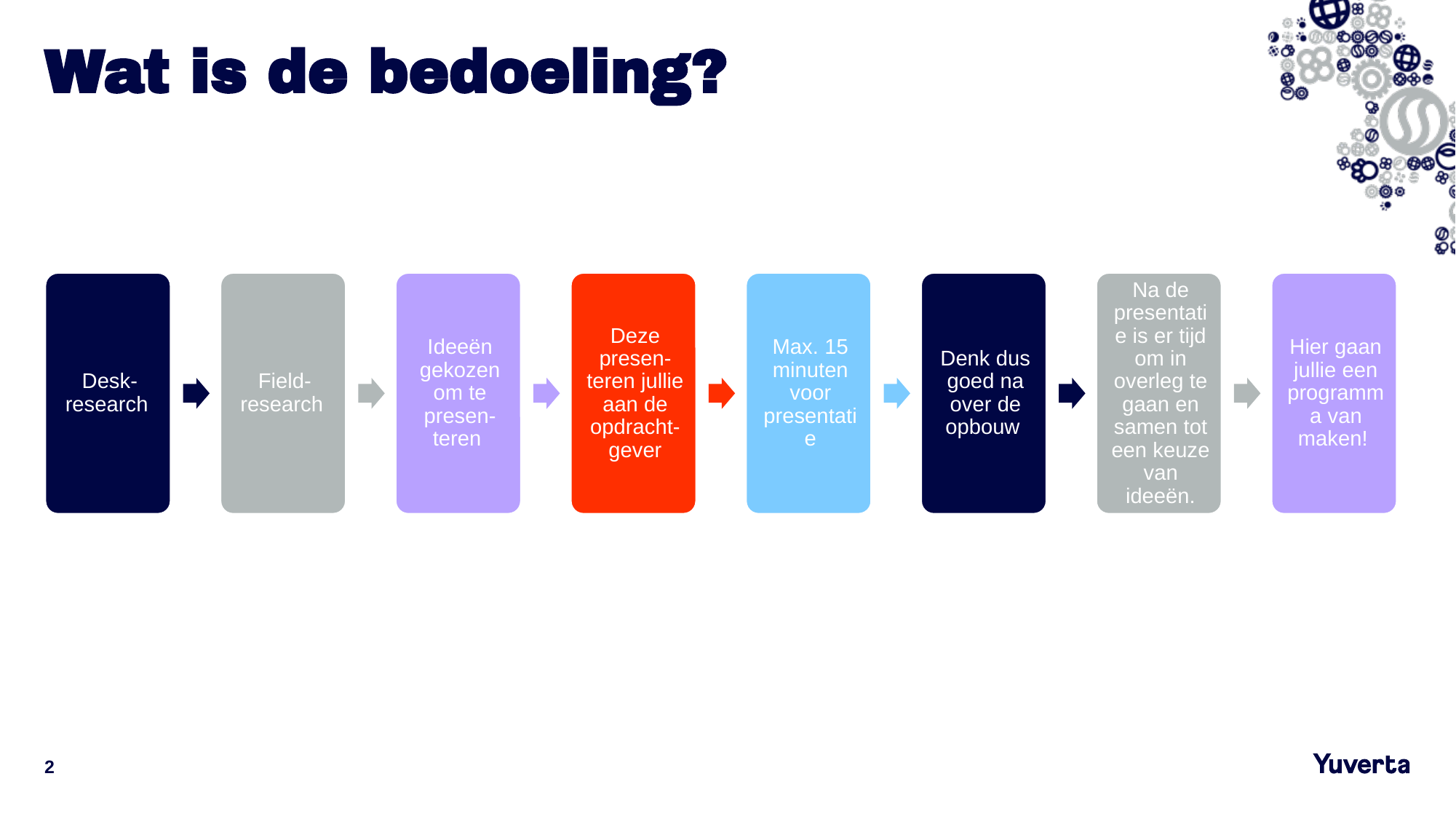

# Wat is de bedoeling?
Desk-research

Field-research

Ideeën gekozen om te presen-teren

Deze presen-teren jullie aan de opdracht-gever

Max. 15 minuten voor presentatie

Denk dus goed na over de opbouw

Na de presentatie is er tijd om in overleg te gaan en samen tot een keuze van ideeën.

Hier gaan jullie een programma van maken!
2
4-3-2021